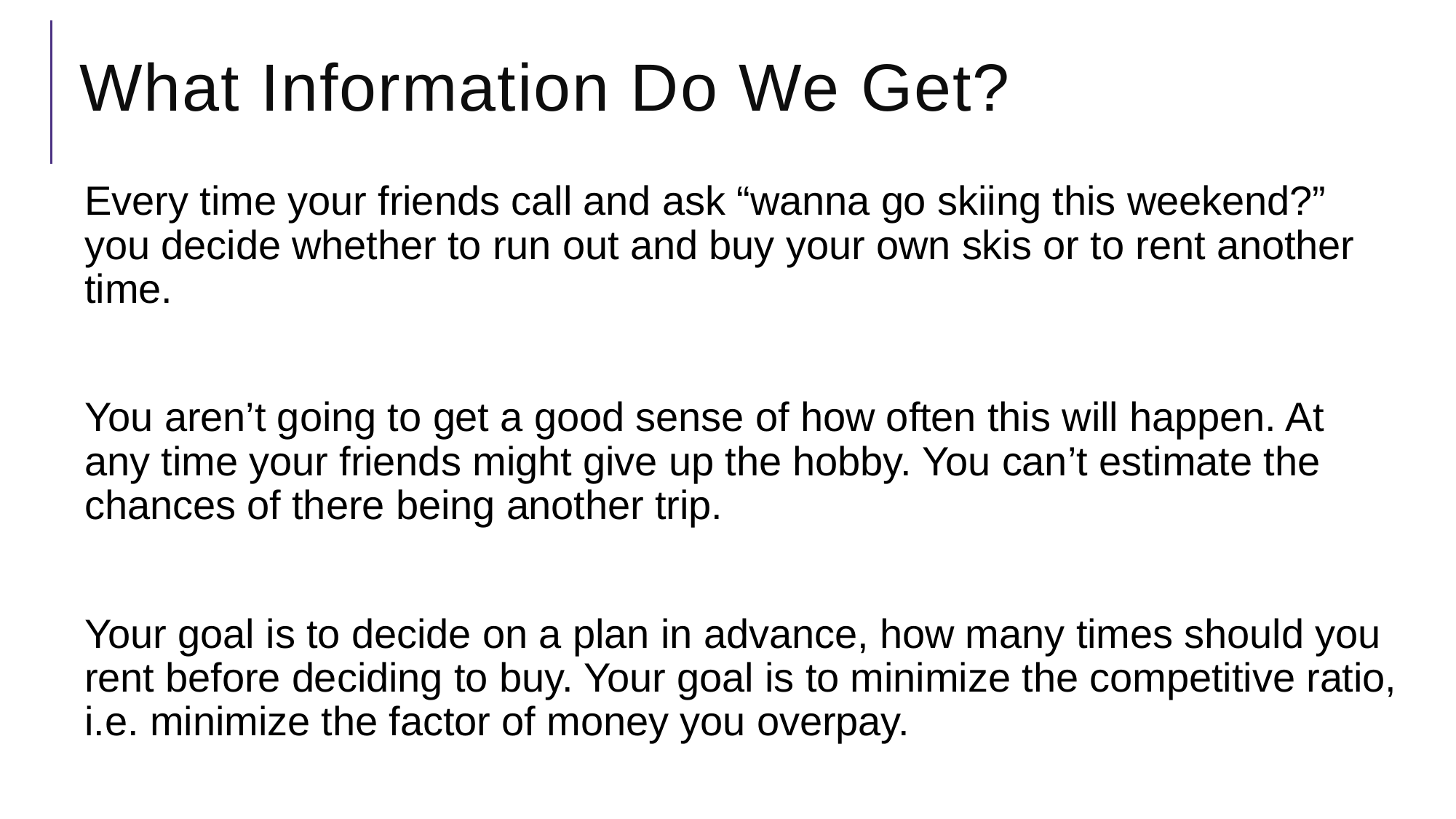

# What Information Do We Get?
Every time your friends call and ask “wanna go skiing this weekend?” you decide whether to run out and buy your own skis or to rent another time.

You aren’t going to get a good sense of how often this will happen. At any time your friends might give up the hobby. You can’t estimate the chances of there being another trip.

Your goal is to decide on a plan in advance, how many times should you rent before deciding to buy. Your goal is to minimize the competitive ratio, i.e. minimize the factor of money you overpay.